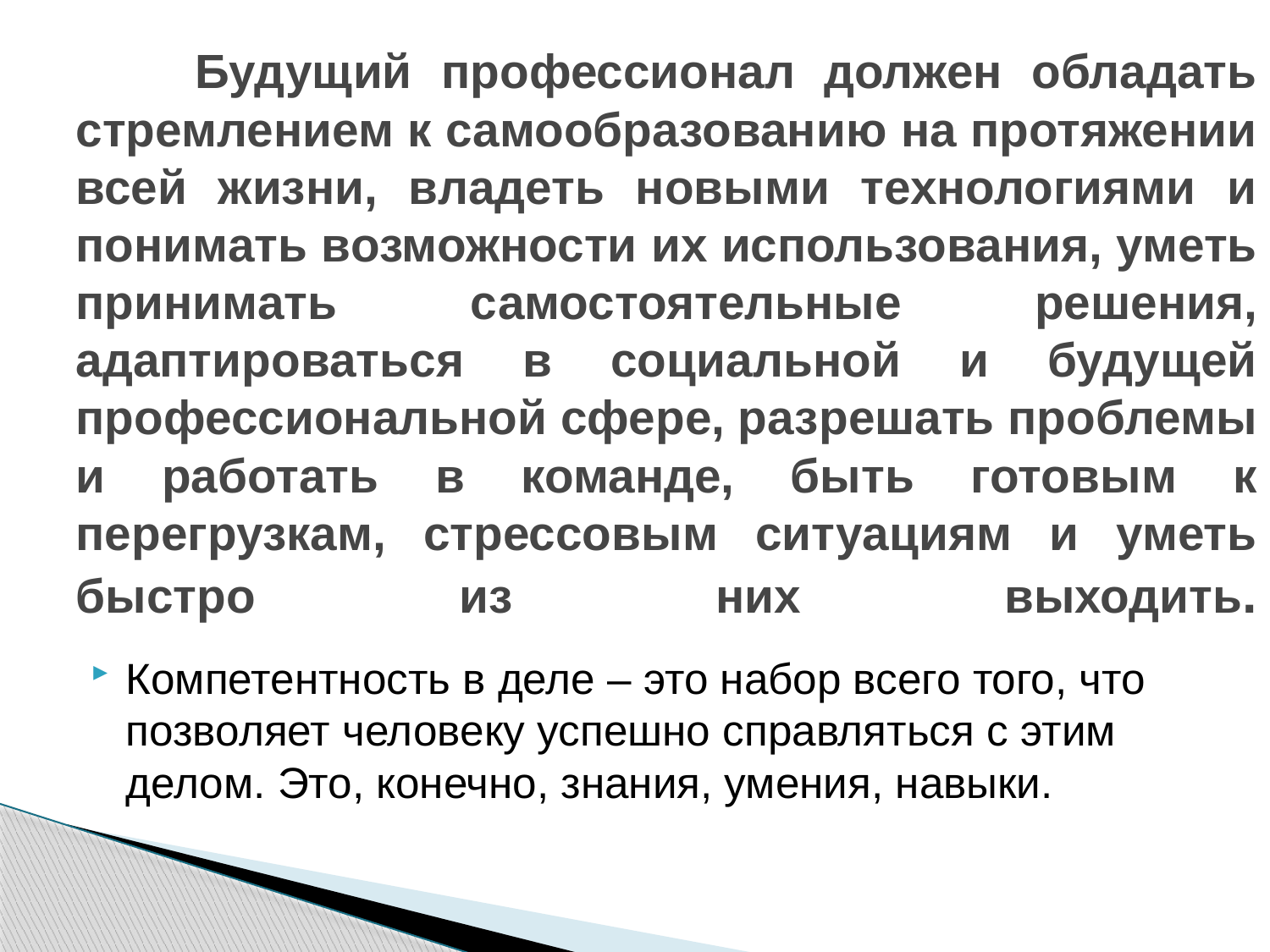

# Будущий профессионал должен обладать стремлением к самообразованию на протяжении всей жизни, владеть новыми технологиями и понимать возможности их использования, уметь принимать самостоятельные решения, адаптироваться в социальной и будущей профессиональной сфере, разрешать проблемы и работать в команде, быть готовым к перегрузкам, стрессовым ситуациям и уметь быстро из них выходить.
Компетентность в деле – это набор всего того, что позволяет человеку успешно справляться с этим делом. Это, конечно, знания, умения, навыки.